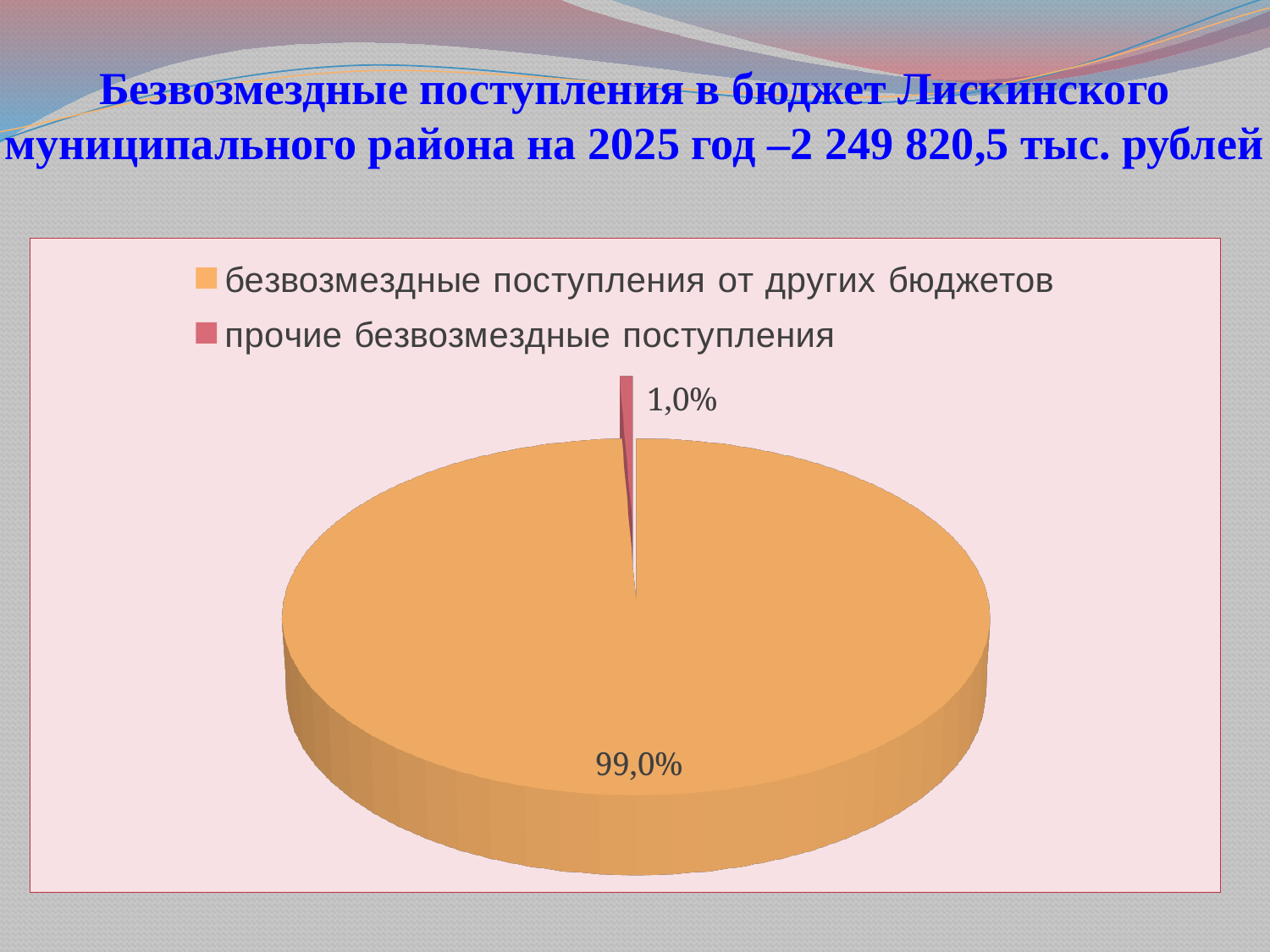

# Безвозмездные поступления в бюджет Лискинского муниципального района на 2025 год –2 249 820,5 тыс. рублей

[unsupported chart]